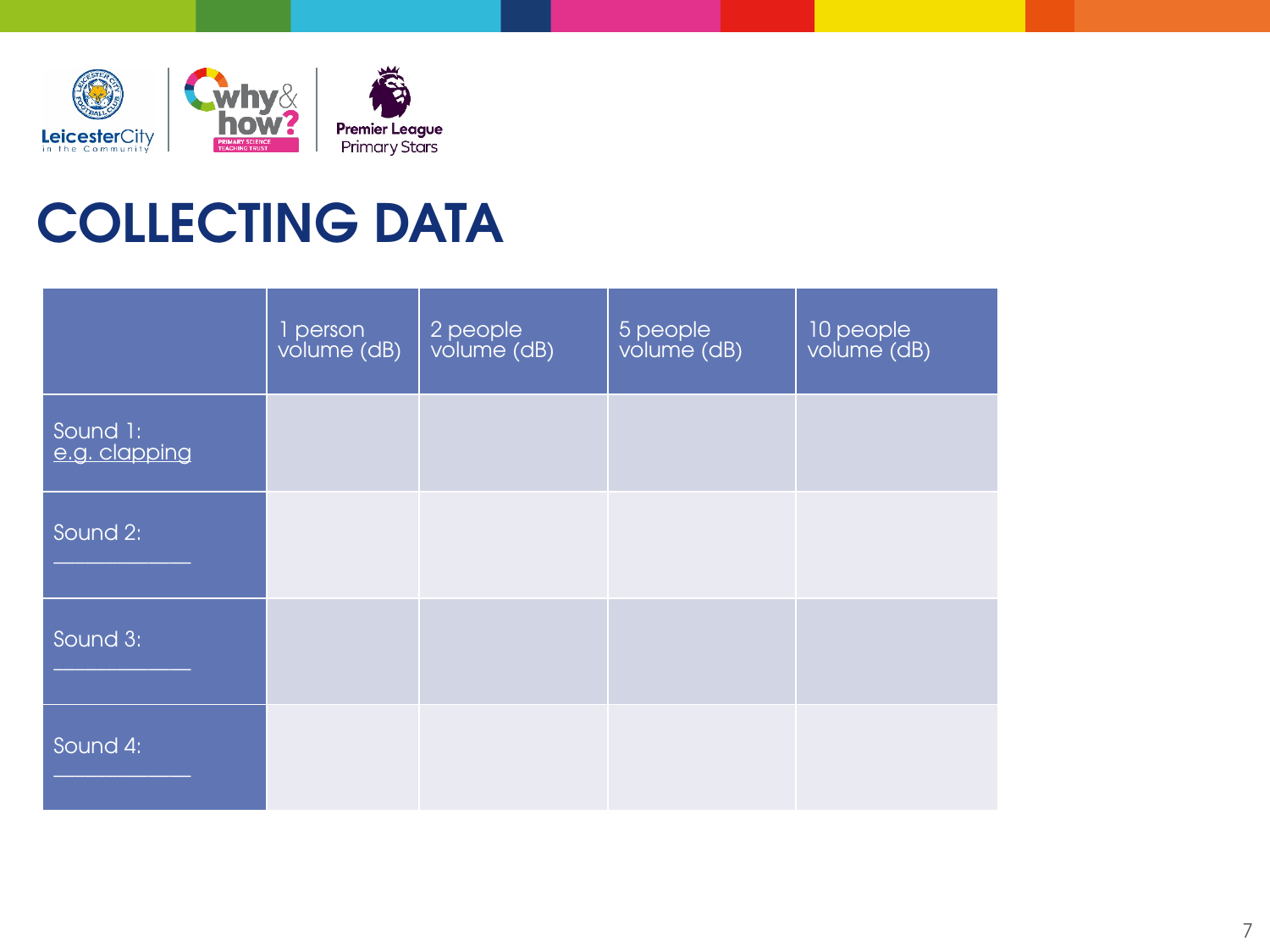

COLLECTING DATA
|  | 1 person volume (dB) | 2 people volume (dB) | 5 people volume (dB) | 10 people volume (dB) |
| --- | --- | --- | --- | --- |
| Sound 1: e.g. clapping |  |  |  |  |
| Sound 2: \_\_\_\_\_\_\_\_\_\_\_\_\_ |  |  |  |  |
| Sound 3: \_\_\_\_\_\_\_\_\_\_\_\_\_ |  |  |  |  |
| Sound 4: \_\_\_\_\_\_\_\_\_\_\_\_\_ |  |  |  |  |
7